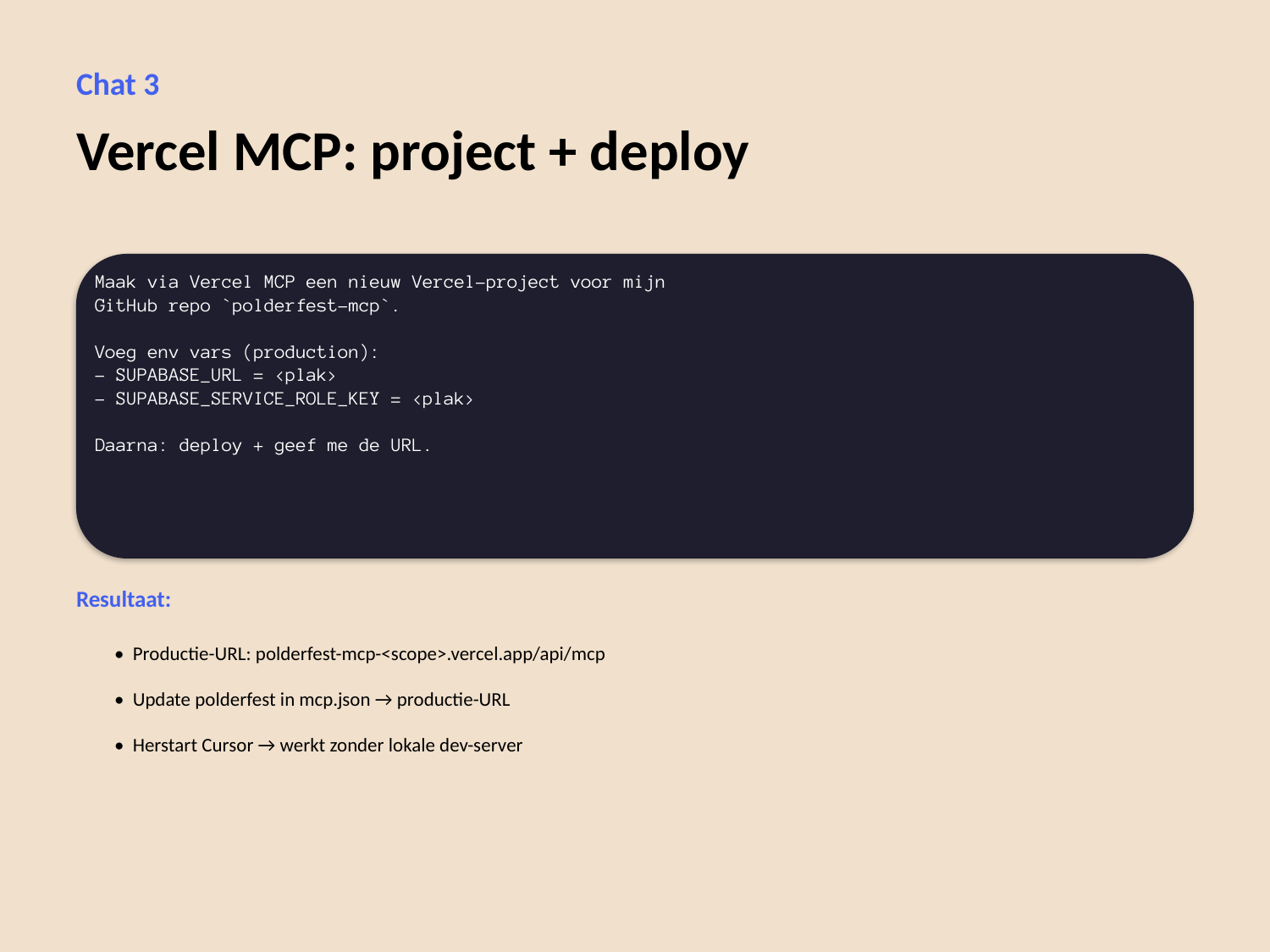

Chat 3
Vercel MCP: project + deploy

Maak via Vercel MCP een nieuw Vercel-project voor mijn
GitHub repo `polderfest-mcp`.

Voeg env vars (production):
- SUPABASE_URL = <plak>
- SUPABASE_SERVICE_ROLE_KEY = <plak>

Daarna: deploy + geef me de URL.
Resultaat:
•  Productie-URL: polderfest-mcp-<scope>.vercel.app/api/mcp
•  Update polderfest in mcp.json → productie-URL
•  Herstart Cursor → werkt zonder lokale dev-server